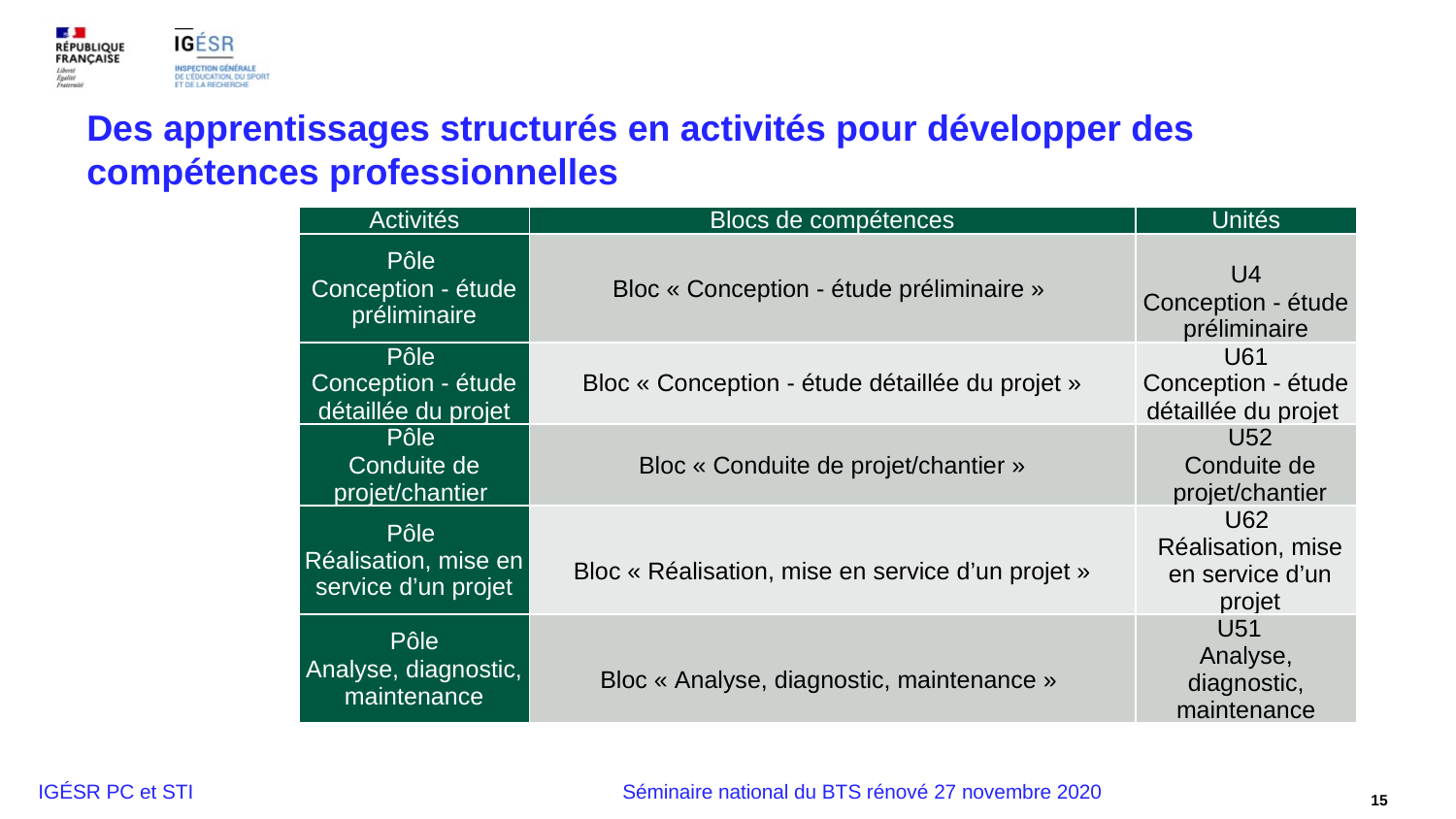

Des apprentissages structurés en activités pour développer des compétences professionnelles
| Activités | Blocs de compétences | Unités |
| --- | --- | --- |
| Pôle  Conception - étude préliminaire | Bloc « Conception - étude préliminaire » | U4 Conception - étude préliminaire |
| Pôle Conception - étude détaillée du projet | Bloc « Conception - étude détaillée du projet » | U61 Conception - étude détaillée du projet |
| Pôle Conduite de projet/chantier | Bloc « Conduite de projet/chantier » | U52 Conduite de projet/chantier |
| Pôle Réalisation, mise en service d’un projet | Bloc « Réalisation, mise en service d’un projet » | U62  Réalisation, mise en service d’un projet |
| Pôle Analyse, diagnostic, maintenance | Bloc « Analyse, diagnostic, maintenance » | U51   Analyse, diagnostic, maintenance |
15